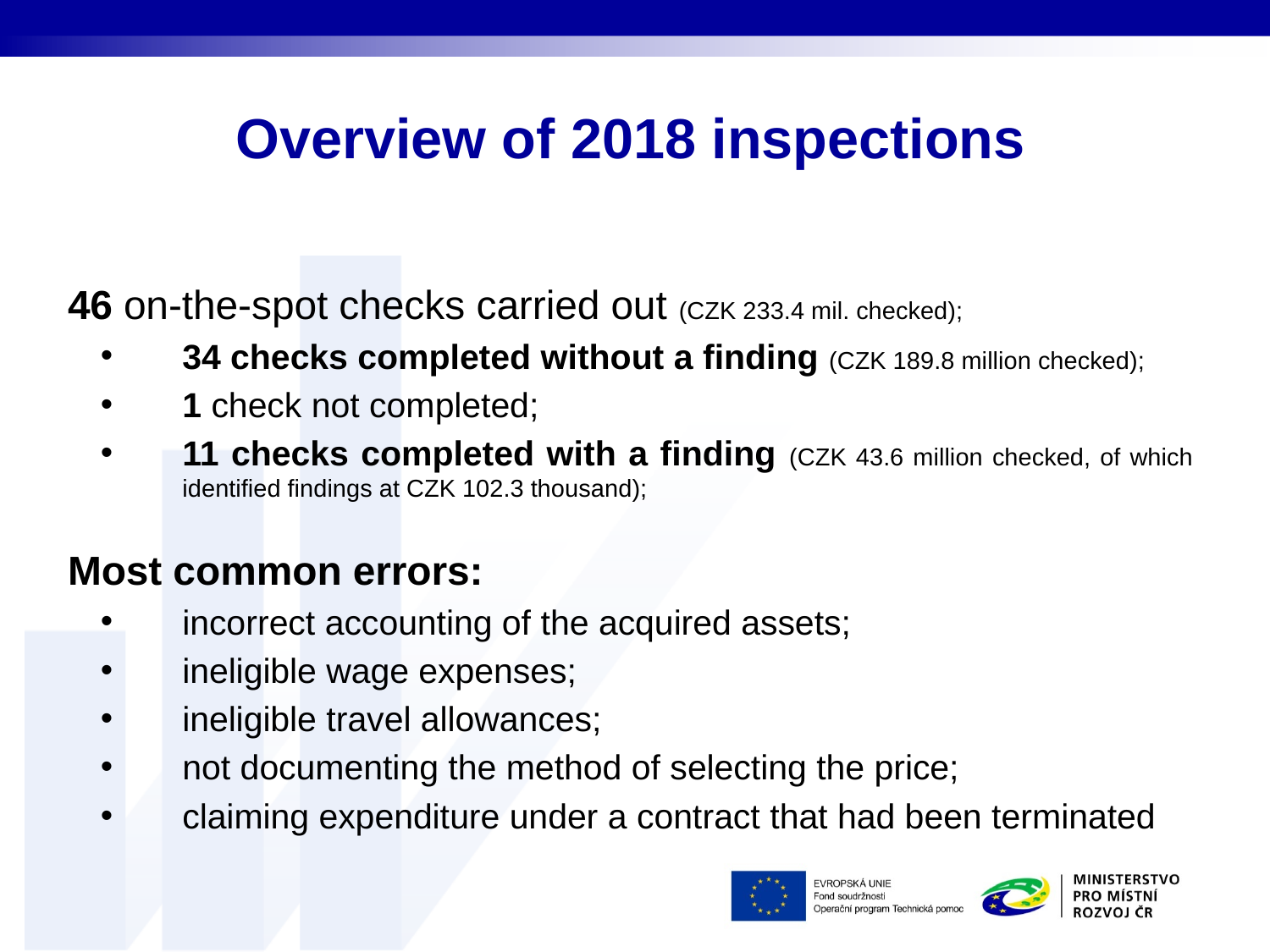

# Overview of 2018 inspections

46 on-the-spot checks carried out (CZK 233.4 mil. checked);
34 checks completed without a finding (CZK 189.8 million checked);
1 check not completed;
11 checks completed with a finding (CZK 43.6 million checked, of which identified findings at CZK 102.3 thousand);

Most common errors:
incorrect accounting of the acquired assets;
ineligible wage expenses;
ineligible travel allowances;
not documenting the method of selecting the price;
claiming expenditure under a contract that had been terminated